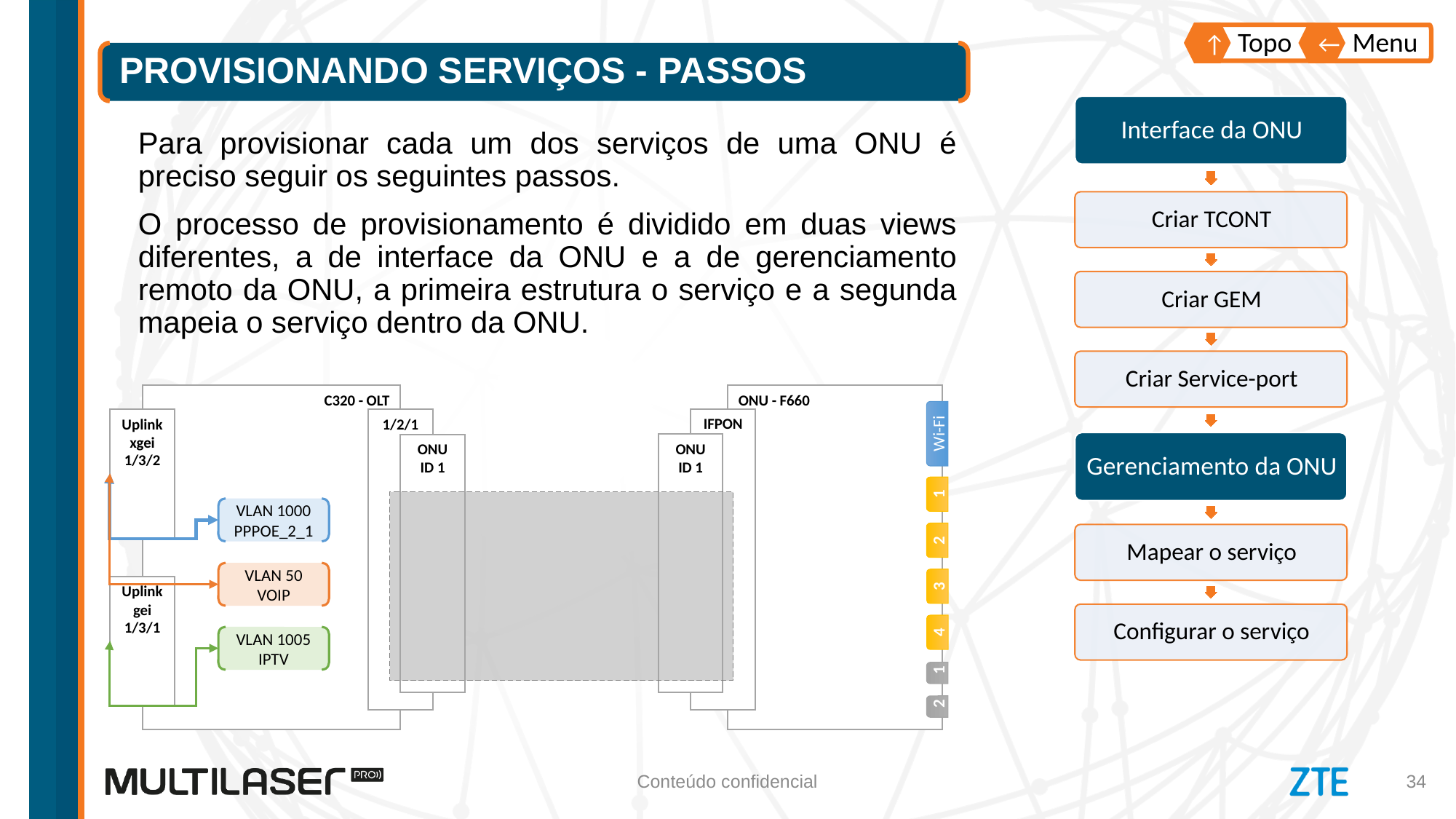

Topo
↑
Menu
←
# Provisionando serviços - Passos
Interface da ONU
Criar TCONT
Criar GEM
Criar Service-port
Para provisionar cada um dos serviços de uma ONU é preciso seguir os seguintes passos.
O processo de provisionamento é dividido em duas views diferentes, a de interface da ONU e a de gerenciamento remoto da ONU, a primeira estrutura o serviço e a segunda mapeia o serviço dentro da ONU.
ONU - F660
IFPON
ONU
ID 1
C320 - OLT
1/2/1
ONU
ID 1
Uplink
xgei
1/3/2
Gerenciamento da ONU
Mapear o serviço
Configurar o serviço

Wi-Fi
4
3
2
1

VLAN 1000
PPPOE_2_1
VLAN 50
VOIP
VLAN 1005
IPTV
Uplink
gei
1/3/1
2
1
Conteúdo confidencial
34